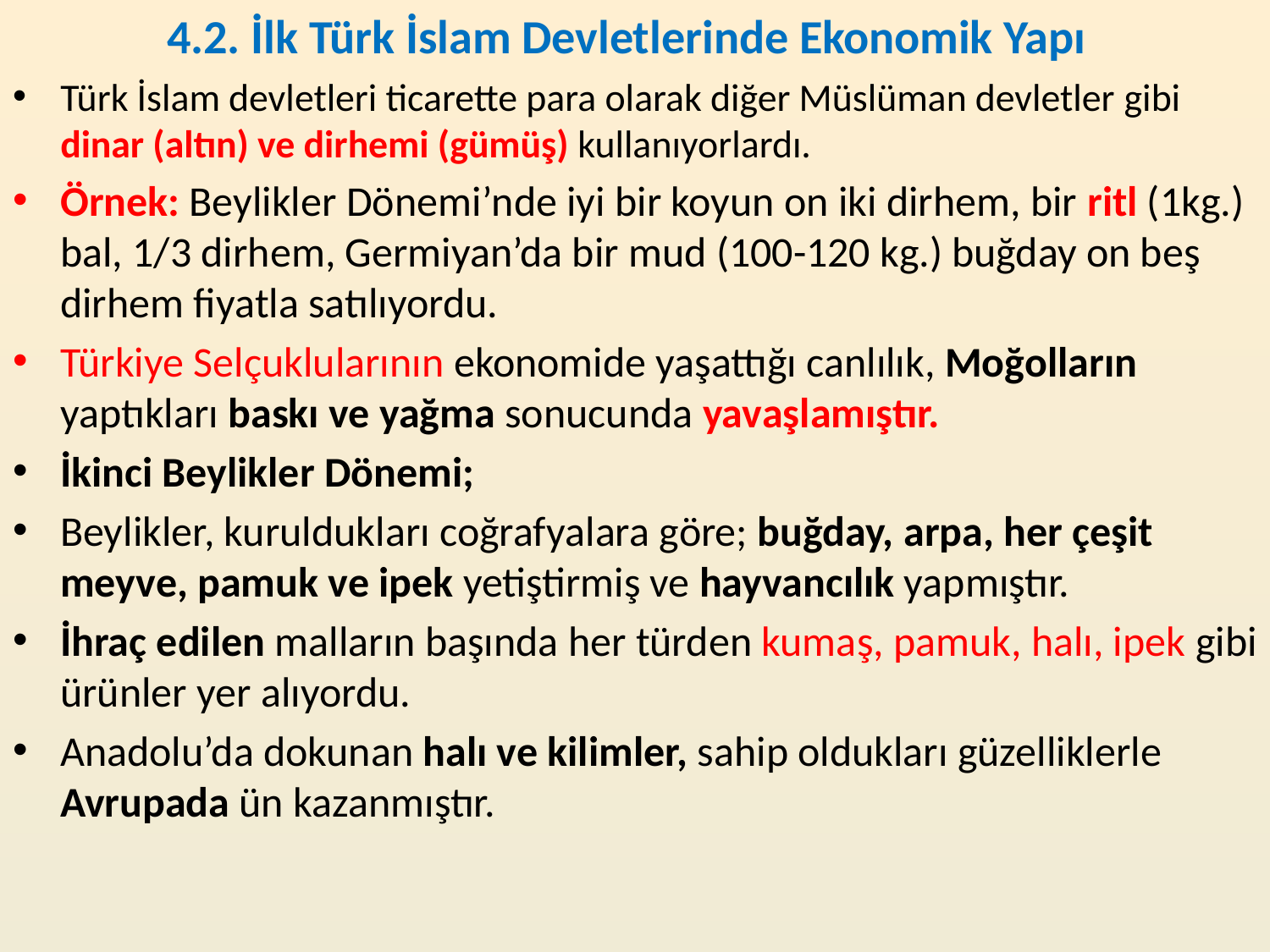

# 4.2. İlk Türk İslam Devletlerinde Ekonomik Yapı
Türk İslam devletleri ticarette para olarak diğer Müslüman devletler gibi dinar (altın) ve dirhemi (gümüş) kullanıyorlardı.
Örnek: Beylikler Dönemi’nde iyi bir koyun on iki dirhem, bir ritl (1kg.) bal, 1/3 dirhem, Germiyan’da bir mud (100-120 kg.) buğday on beş dirhem fiyatla satılıyordu.
Türkiye Selçuklularının ekonomide yaşattığı canlılık, Moğolların yaptıkları baskı ve yağma sonucunda yavaşlamıştır.
İkinci Beylikler Dönemi;
Beylikler, kuruldukları coğrafyalara göre; buğday, arpa, her çeşit meyve, pamuk ve ipek yetiştirmiş ve hayvancılık yapmıştır.
İhraç edilen malların başında her türden kumaş, pamuk, halı, ipek gibi ürünler yer alıyordu.
Anadolu’da dokunan halı ve kilimler, sahip oldukları güzelliklerle Avrupada ün kazanmıştır.